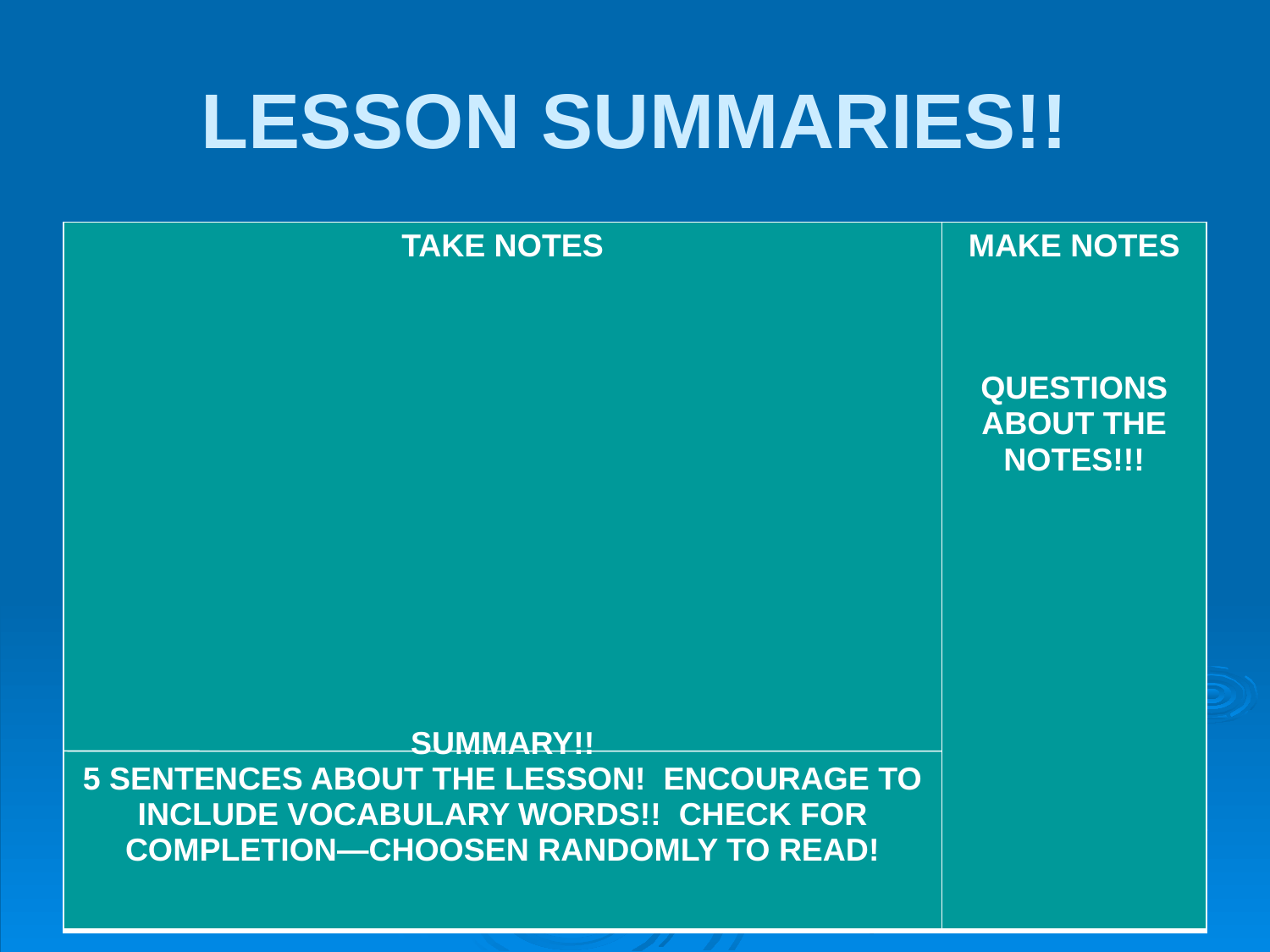

# LESSON SUMMARIES!!
| TAKE NOTES SUMMARY!! 5 SENTENCES ABOUT THE LESSON! ENCOURAGE TO INCLUDE VOCABULARY WORDS!! CHECK FOR COMPLETION—CHOOSEN RANDOMLY TO READ! | MAKE NOTES QUESTIONS ABOUT THE NOTES!!! |
| --- | --- |